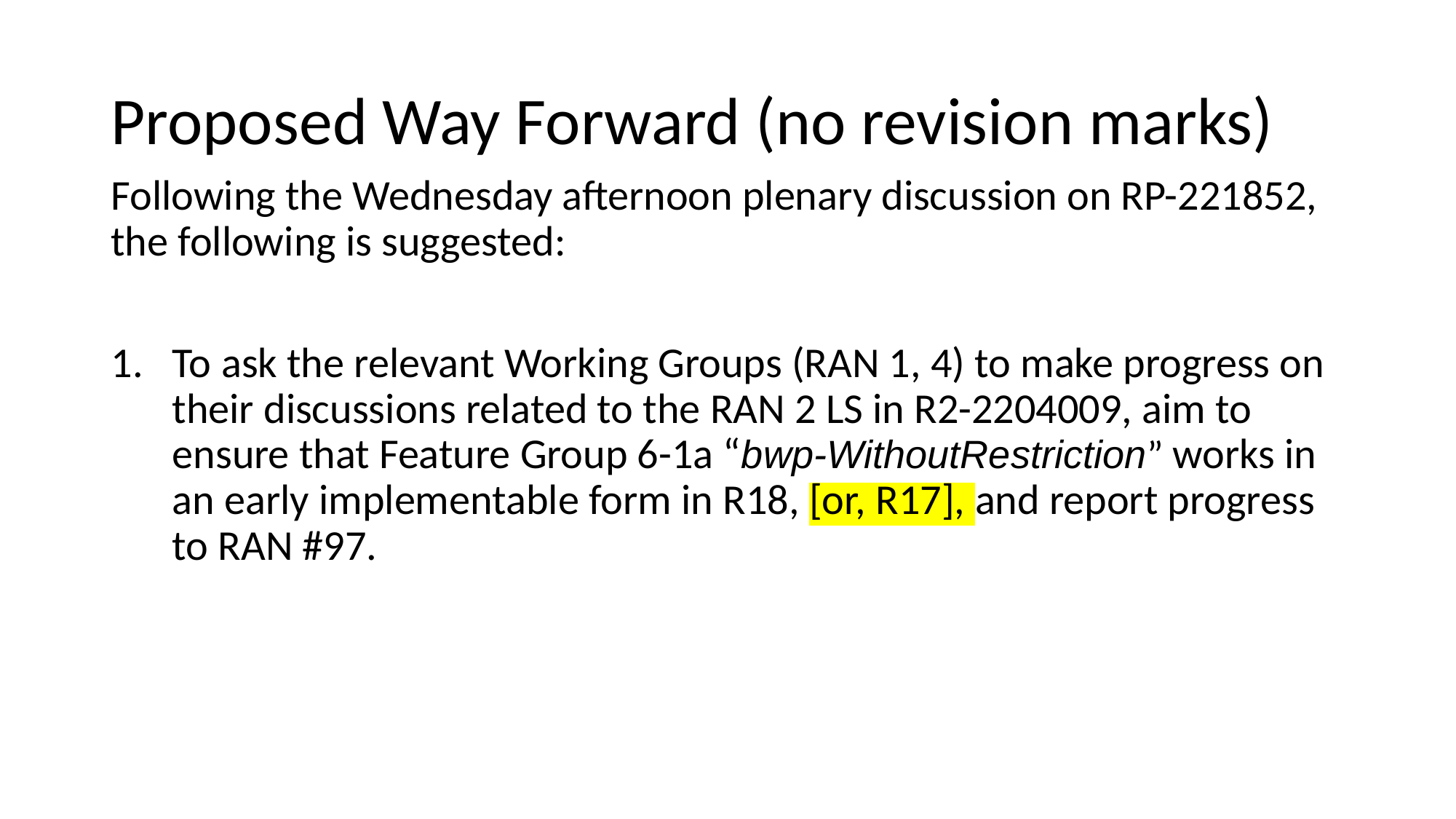

# Proposed Way Forward (no revision marks)
Following the Wednesday afternoon plenary discussion on RP-221852, the following is suggested:

To ask the relevant Working Groups (RAN 1, 4) to make progress on their discussions related to the RAN 2 LS in R2-2204009, aim to ensure that Feature Group 6-1a “bwp-WithoutRestriction” works in an early implementable form in R18, [or, R17], and report progress to RAN #97.